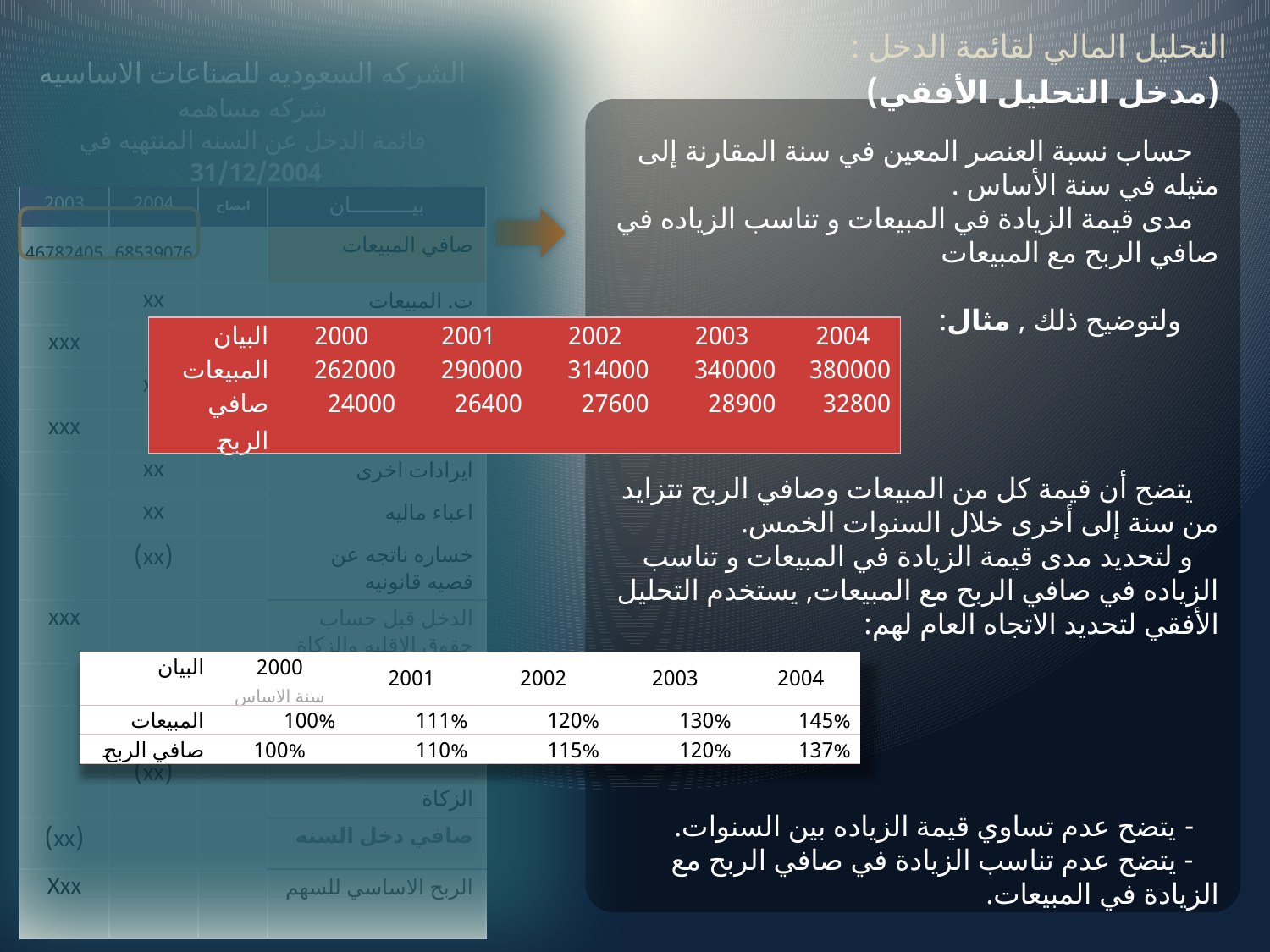

التحليل المالي لقائمة الدخل :

| الشركه السعوديه للصناعات الاساسيه شركه مساهمه قائمة الدخل عن السنه المنتهيه في 31/12/2004 |  |  |  |
| --- | --- | --- | --- |
| 2003 | 2004 | ايضاح | بيــــــــــان |
| 46782405 | 68539076 |  | صافي المبيعات |
|  | xx |  | ت. المبيعات |
| xxx |  |  | اجمالي ربح |
|  | xx |  | م اداريه و تسويقيه |
| xxx |  |  | الدخل من العمليات |
|  | xx |  | ايرادات اخرى |
|  | xx |  | اعباء ماليه |
|  | (xx) |  | خساره ناتجه عن قصيه قانونيه |
| xxx |  |  | الدخل قبل حساب حقوق الاقليه والزكاة |
|  |  |  | حقوق الاقليه |
|  | xx (xx) |  | الدخل قبل حساب الزكاة الزكاة |
| (xx) |  |  | صافي دخل السنه |
| Xxx |  |  | الربح الاساسي للسهم |

(مدخل التحليل الأفقي)

حساب نسبة العنصر المعين في سنة المقارنة إلى مثيله في سنة الأساس .
مدى قيمة الزيادة في المبيعات و تناسب الزياده في صافي الربح مع المبيعات

ولتوضيح ذلك , مثال:

يتضح أن قيمة كل من المبيعات وصافي الربح تتزايد من سنة إلى أخرى خلال السنوات الخمس.
و لتحديد مدى قيمة الزيادة في المبيعات و تناسب الزياده في صافي الربح مع المبيعات, يستخدم التحليل الأفقي لتحديد الاتجاه العام لهم:

- يتضح عدم تساوي قيمة الزياده بين السنوات.
- يتضح عدم تناسب الزيادة في صافي الربح مع الزيادة في المبيعات.

| البيان | 2000 | 2001 | 2002 | 2003 | 2004 |
| --- | --- | --- | --- | --- | --- |
| المبيعات | 262000 | 290000 | 314000 | 340000 | 380000 |
| صافي الربح | 24000 | 26400 | 27600 | 28900 | 32800 |
| البيان | 2000 سنة الاساس | 2001 | 2002 | 2003 | 2004 |
| --- | --- | --- | --- | --- | --- |
| المبيعات | 100% | 111% | 120% | 130% | 145% |
| صافي الربح | 100% | 110% | 115% | 120% | 137% |